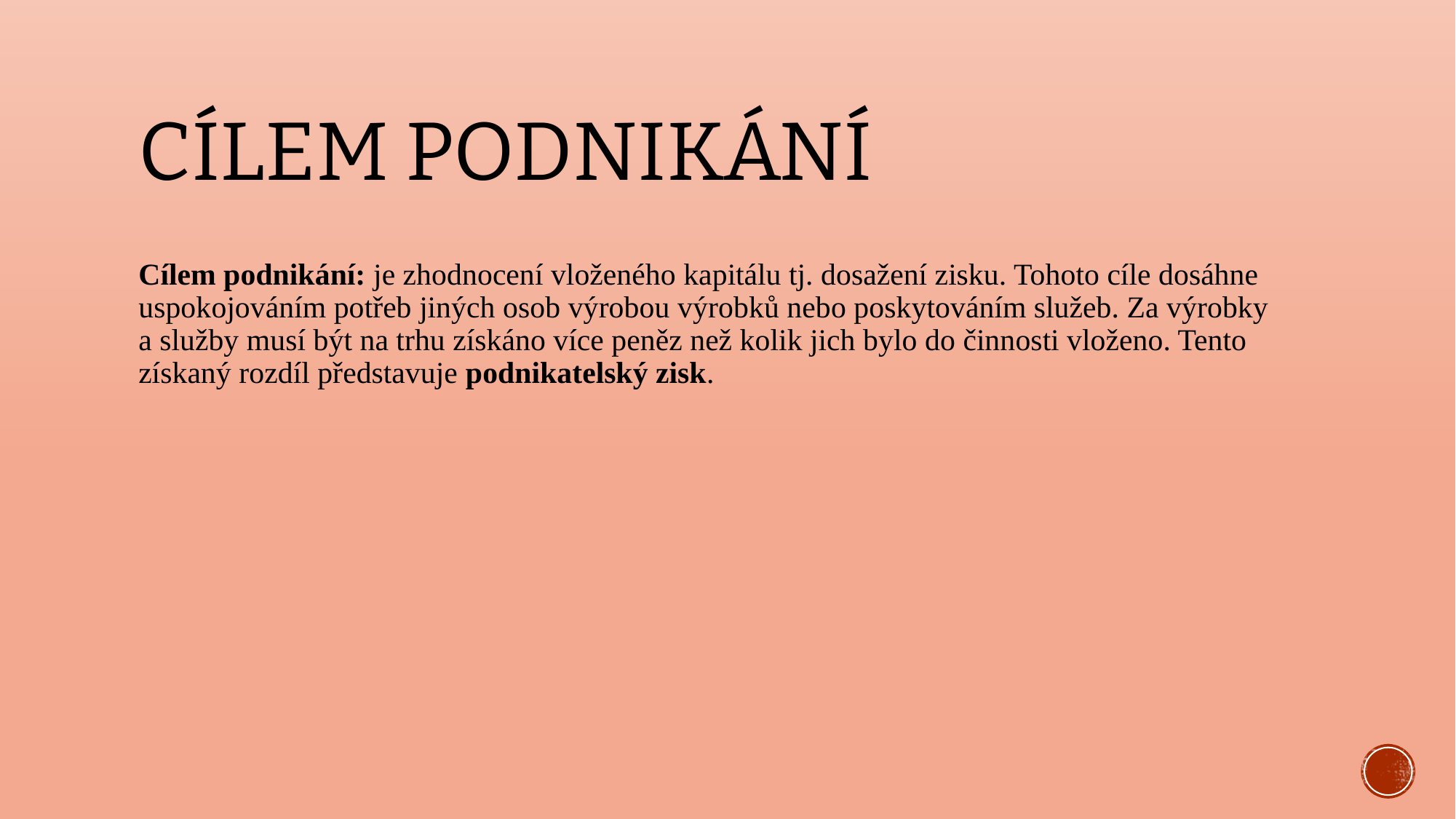

# CÍLEM PODNIKÁNÍ
Cílem podnikání: je zhodnocení vloženého kapitálu tj. dosažení zisku. Tohoto cíle dosáhne uspokojováním potřeb jiných osob výrobou výrobků nebo poskytováním služeb. Za výrobky
a služby musí být na trhu získáno více peněz než kolik jich bylo do činnosti vloženo. Tento získaný rozdíl představuje podnikatelský zisk.